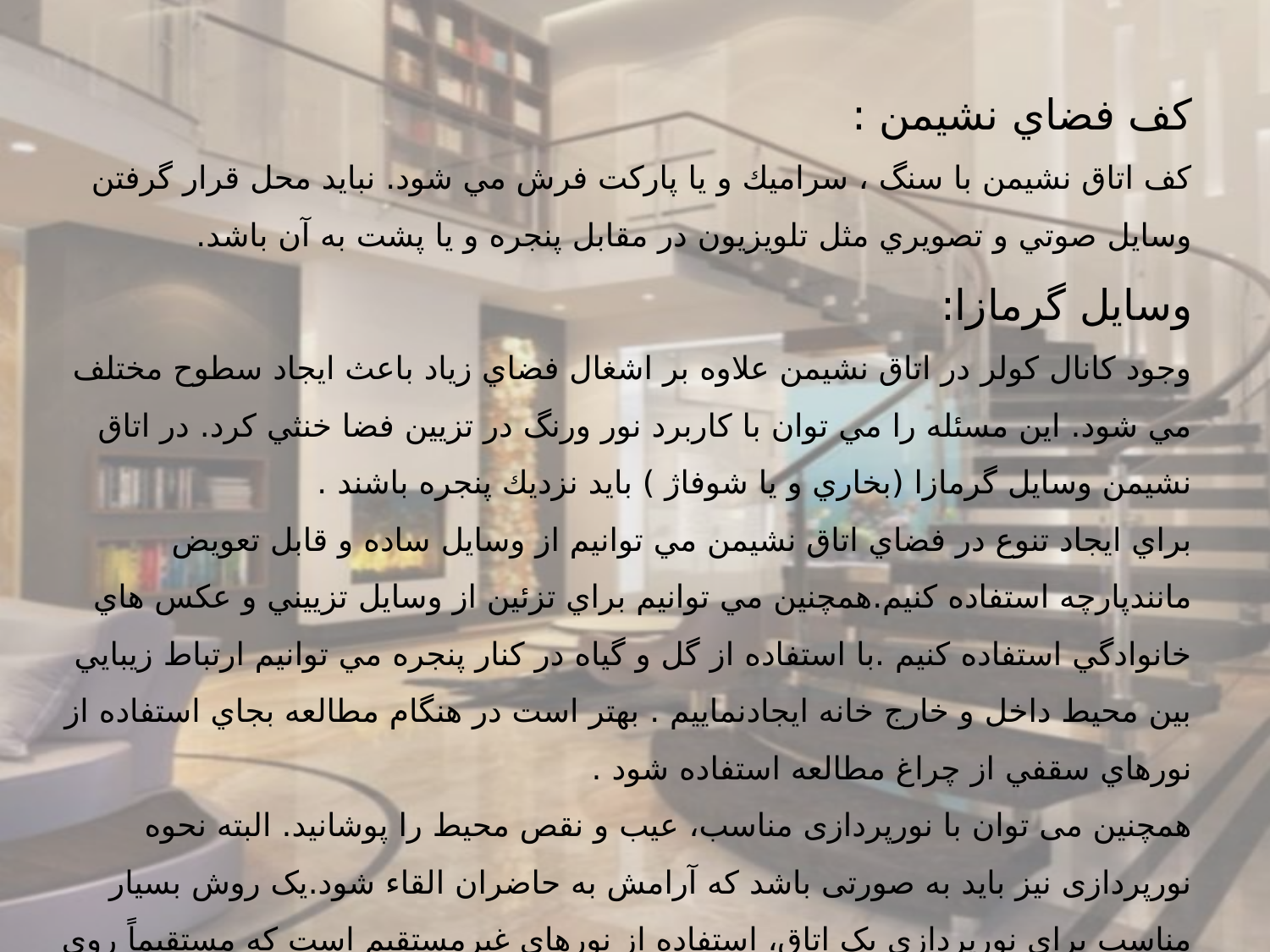

كف فضاي نشيمن :
كف اتاق نشيمن با سنگ ، سراميك و يا پاركت فرش مي شود. نبايد محل قرار گرفتن وسايل صوتي و تصويري مثل تلويزيون در مقابل پنجره و يا پشت به آن باشد.
وسايل گرمازا:
وجود كانال كولر در اتاق نشيمن علاوه بر اشغال فضاي زياد باعث ايجاد سطوح مختلف مي شود. اين مسئله را مي توان با كاربرد نور ورنگ در تزيين فضا خنثي كرد. در اتاق نشيمن وسايل گرمازا (بخاري و يا شوفاژ ) بايد نزديك پنجره باشند .
براي ايجاد تنوع در فضاي اتاق نشيمن مي توانيم از وسايل ساده و قابل تعويض مانندپارچه استفاده كنيم.همچنين مي توانيم براي تزئين از وسايل تزييني و عكس هاي خانوادگي استفاده كنيم .با استفاده از گل و گياه در كنار پنجره مي توانيم ارتباط زيبايي بين محيط داخل و خارج خانه ايجادنماييم . بهتر است در هنگام مطالعه بجاي استفاده از نورهاي سقفي از چراغ مطالعه استفاده شود .
همچنین می توان با نورپردازی مناسب، عیب و نقص محیط را پوشانید. البته نحوه نورپردازی نیز باید به صورتی باشد که آرامش به حاضران القاء شود.یک روش بسیار مناسب برای نورپردازی یک اتاق، استفاده از نورهای غیرمستقیم است که مستقیماً روی صورت افراد و اشیاء سایه های تند ایجاد نکند..